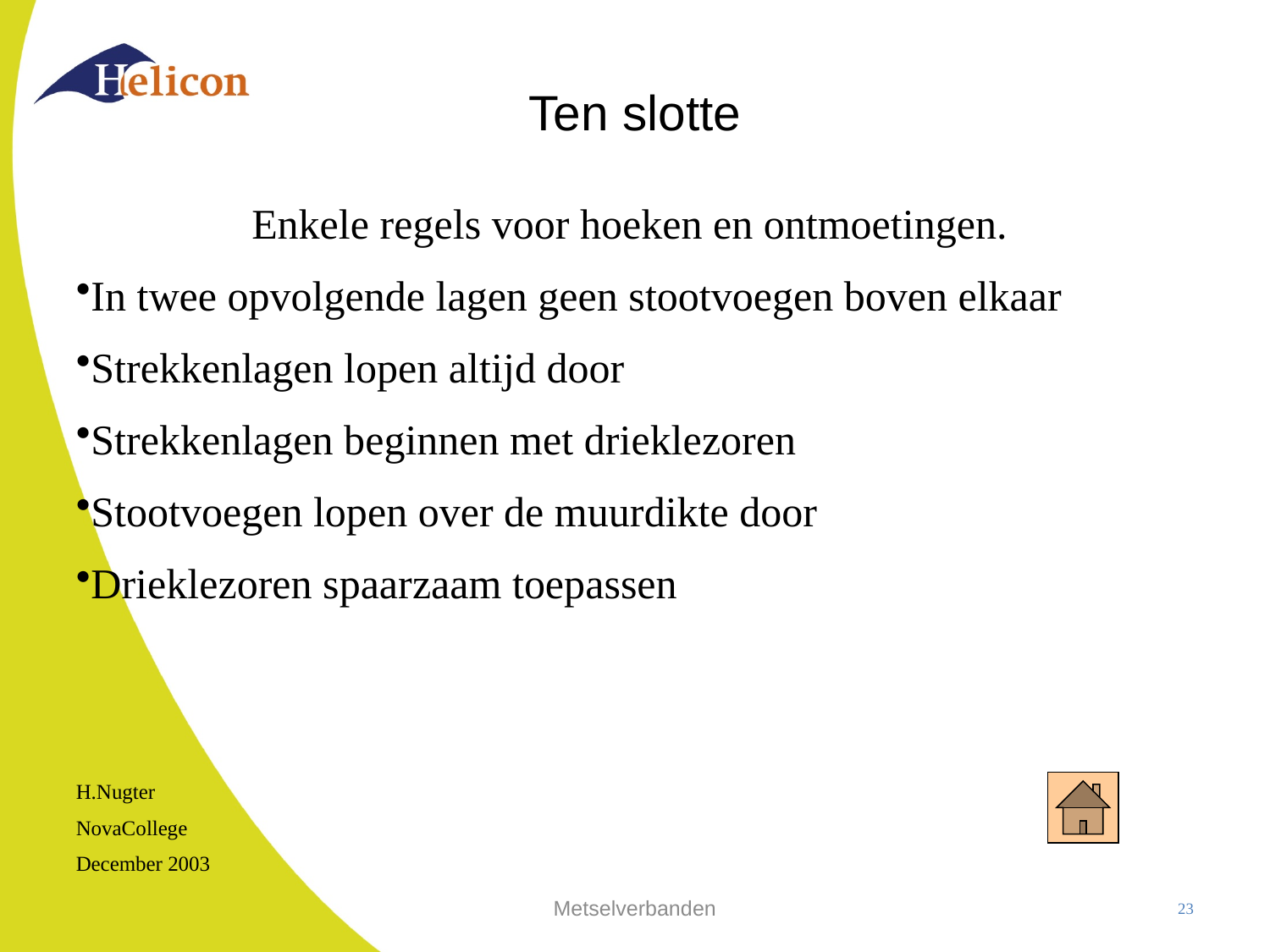

# Ten slotte
Enkele regels voor hoeken en ontmoetingen.
In twee opvolgende lagen geen stootvoegen boven elkaar
Strekkenlagen lopen altijd door
Strekkenlagen beginnen met drieklezoren
Stootvoegen lopen over de muurdikte door
Drieklezoren spaarzaam toepassen
H.Nugter
NovaCollege
December 2003

Metselverbanden
23